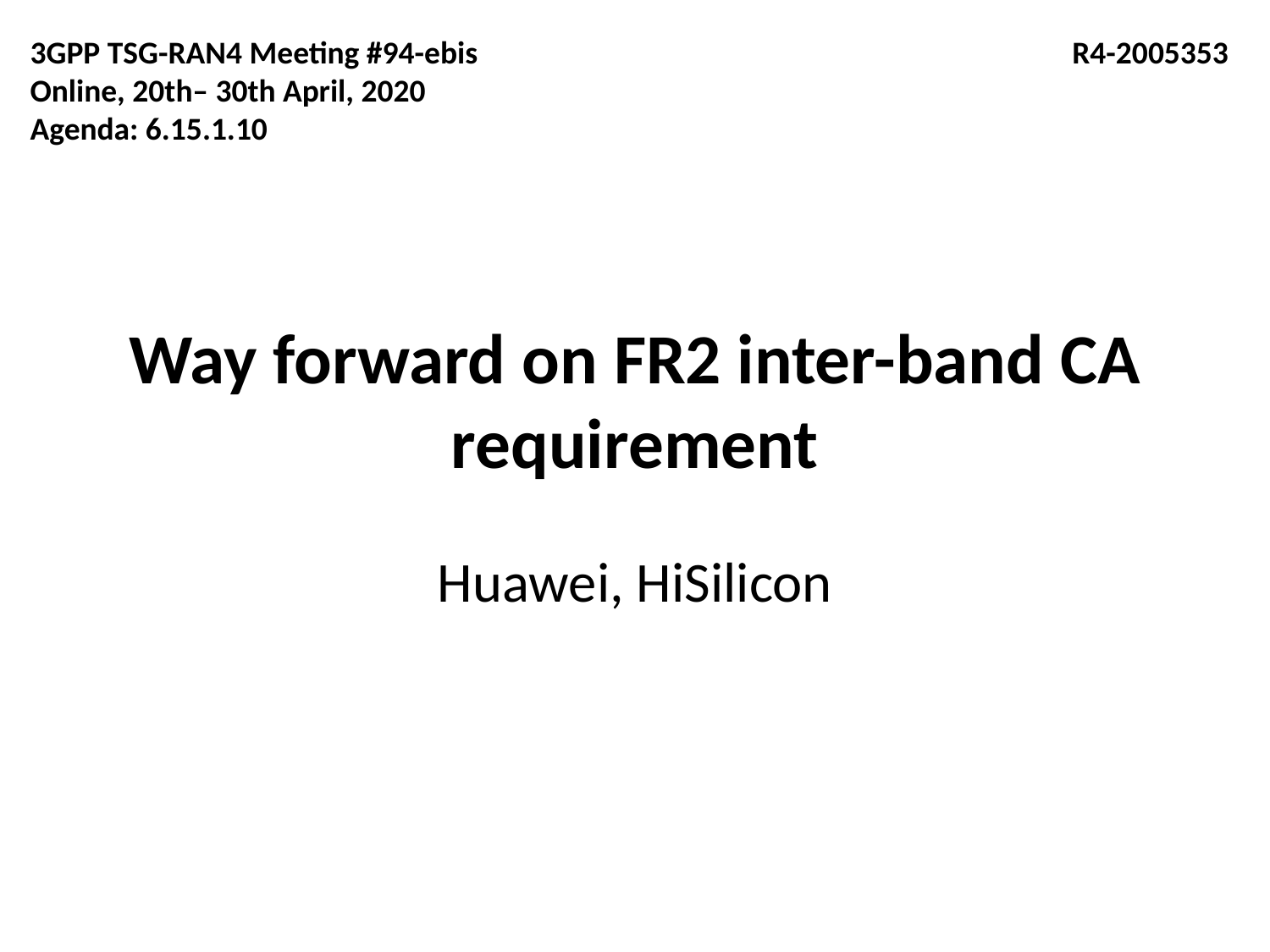

3GPP TSG-RAN4 Meeting #94-ebis
Online, 20th– 30th April, 2020
Agenda: 6.15.1.10
R4-2005353
# Way forward on FR2 inter-band CA requirement
Huawei, HiSilicon